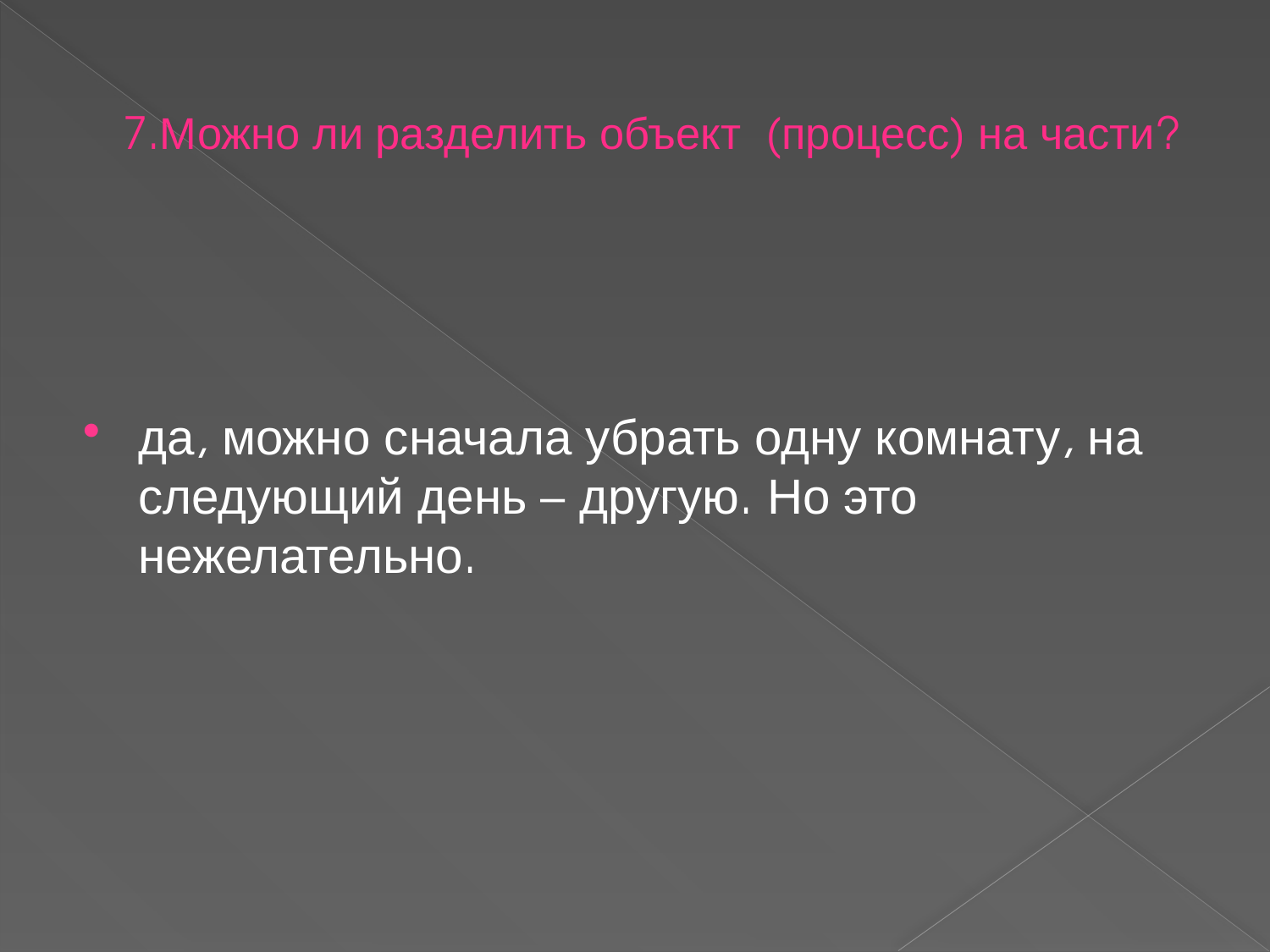

# 7.Можно ли разделить объект  (процесс) на части?

да, можно сначала убрать одну комнату, на следующий день – другую. Но это нежелательно.